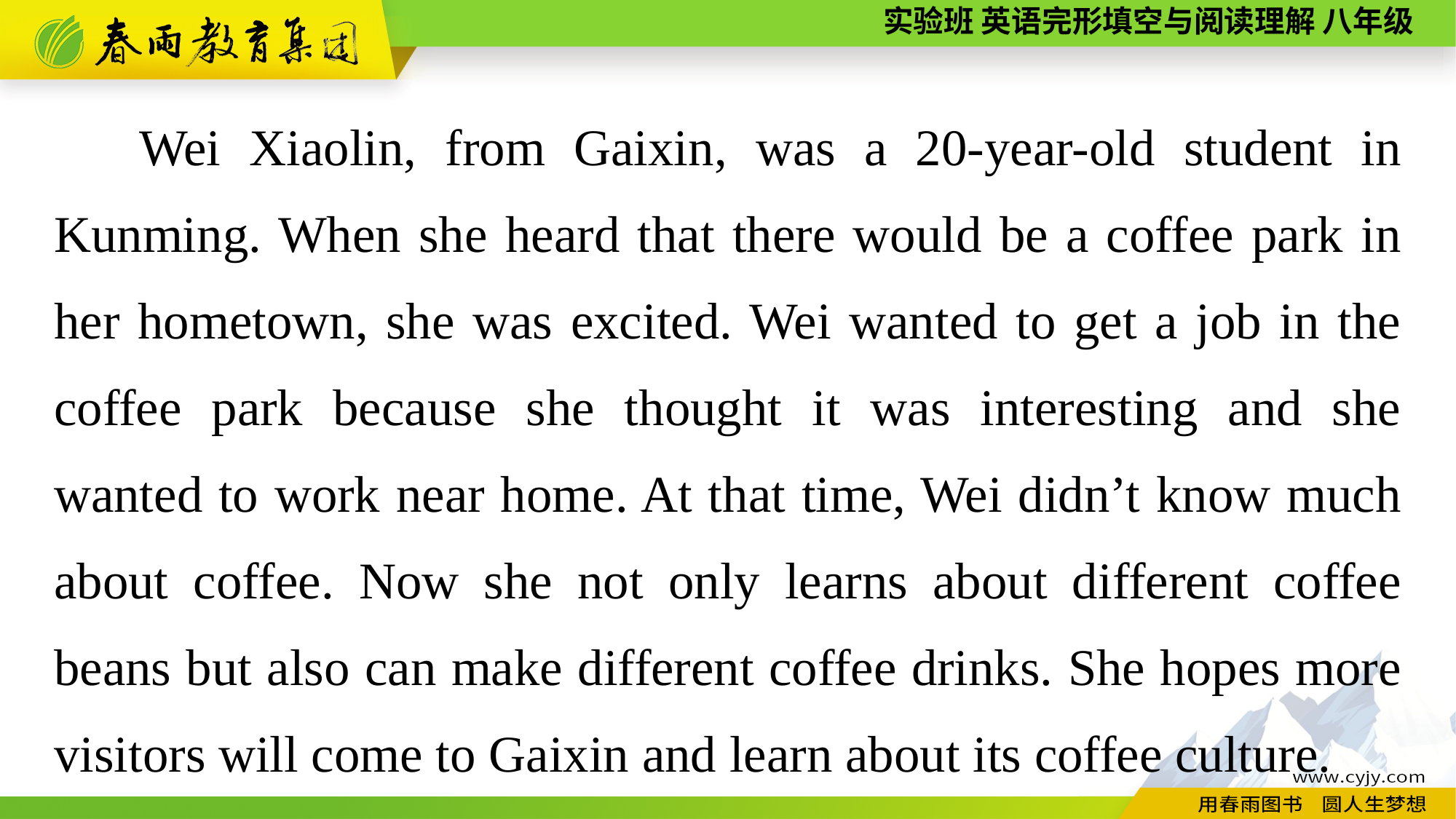

Wei Xiaolin, from Gaixin, was a 20-year-old student in Kunming. When she heard that there would be a coffee park in her hometown, she was excited. Wei wanted to get a job in the coffee park because she thought it was interesting and she wanted to work near home. At that time, Wei didn’t know much about coffee. Now she not only learns about different coffee beans but also can make different coffee drinks. She hopes more visitors will come to Gaixin and learn about its coffee culture.